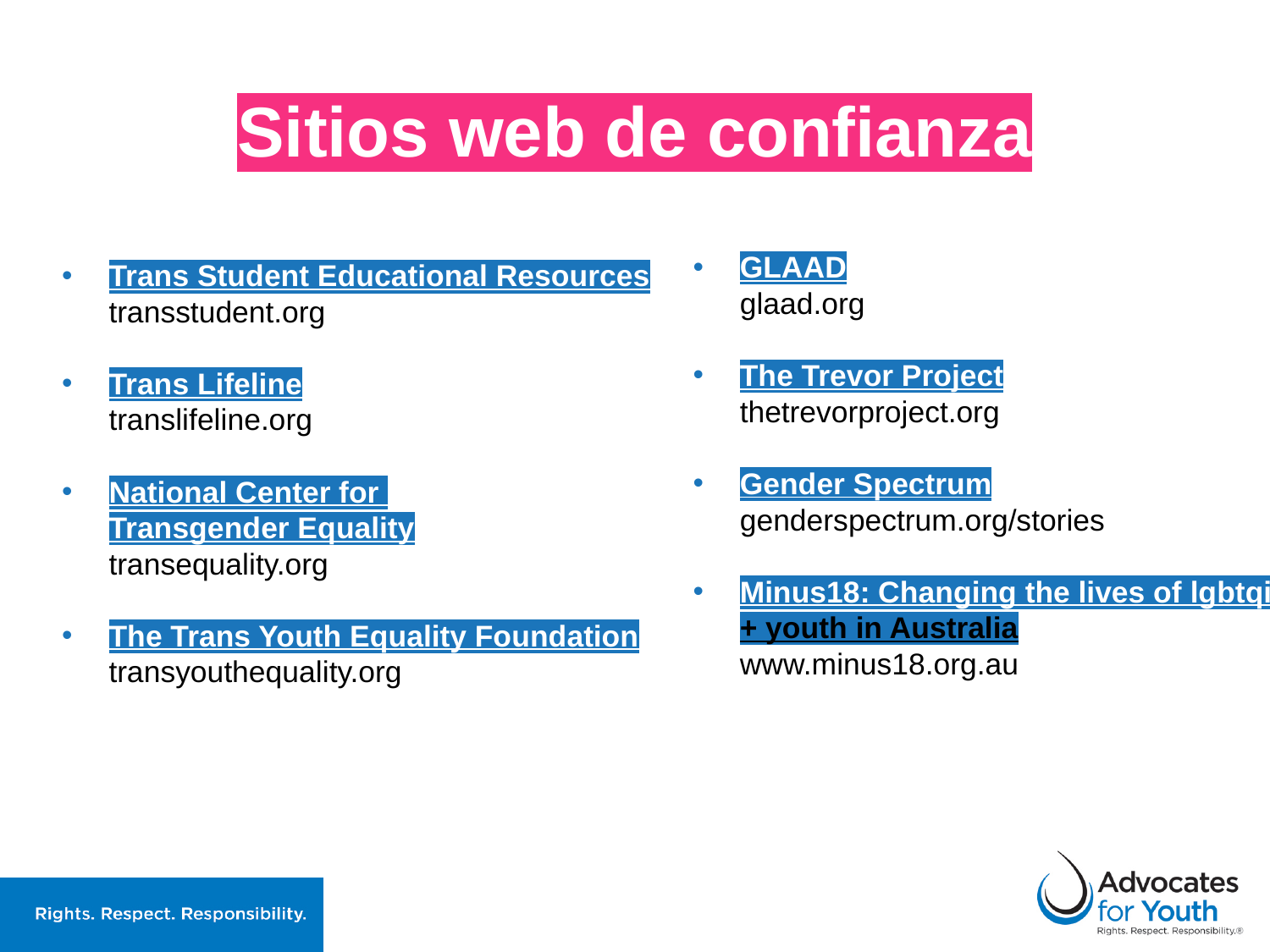

# Sitios web de confianza
GLAAD
glaad.org
The Trevor Project
thetrevorproject.org
Gender Spectrum
genderspectrum.org/stories
Minus18: Changing the lives of
lgbtqia+ youth in Australia
www.minus18.org.au

Trans Student Educational Resources
transstudent.org
Trans Lifeline
translifeline.org
National Center for
Transgender Equality
transequality.org
The Trans Youth Equality Foundation
transyouthequality.org